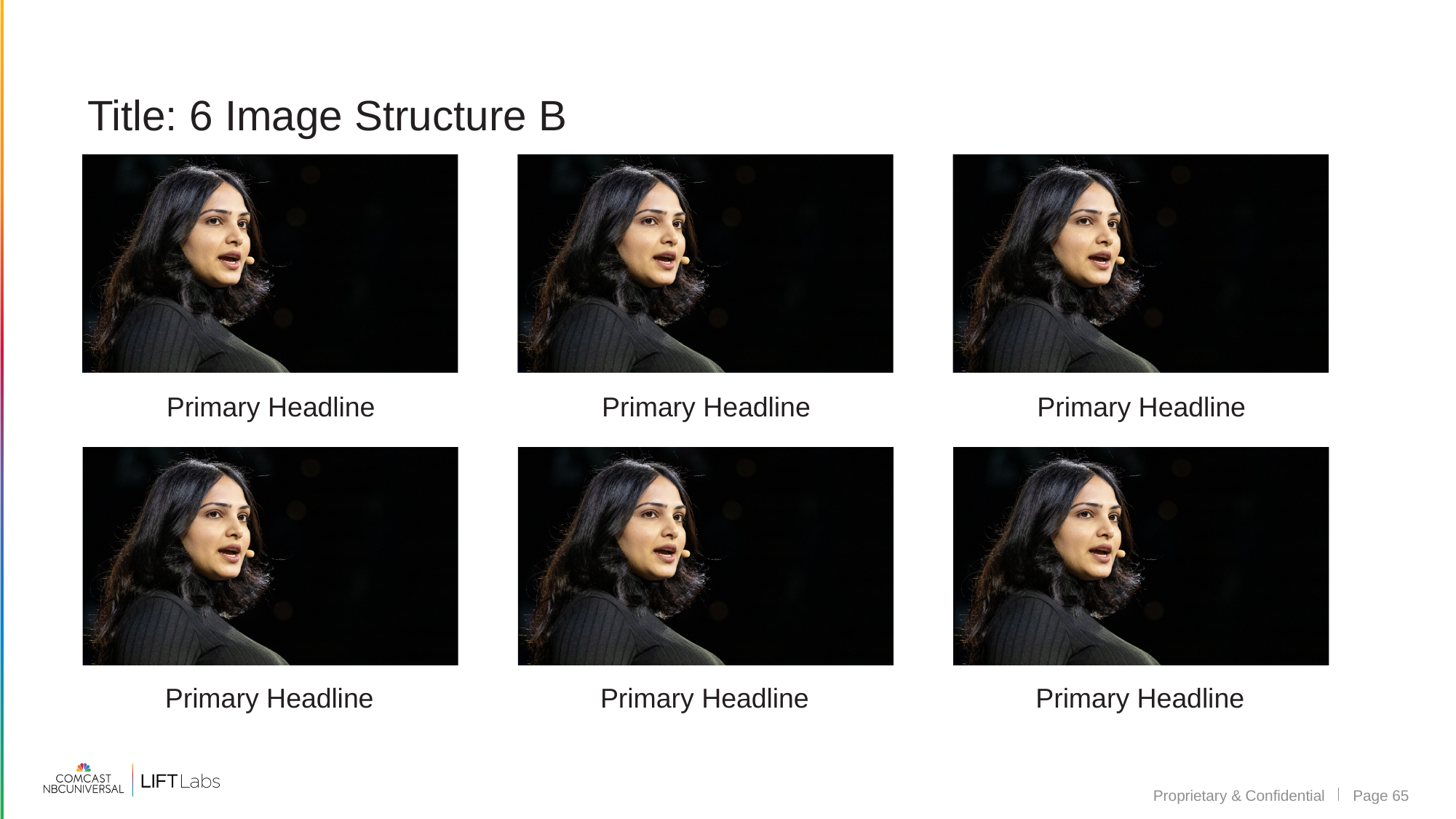

Title: 6 Image Structure B

Primary Headline
Primary Headline
Primary Headline
Primary Headline
Primary Headline
Primary Headline